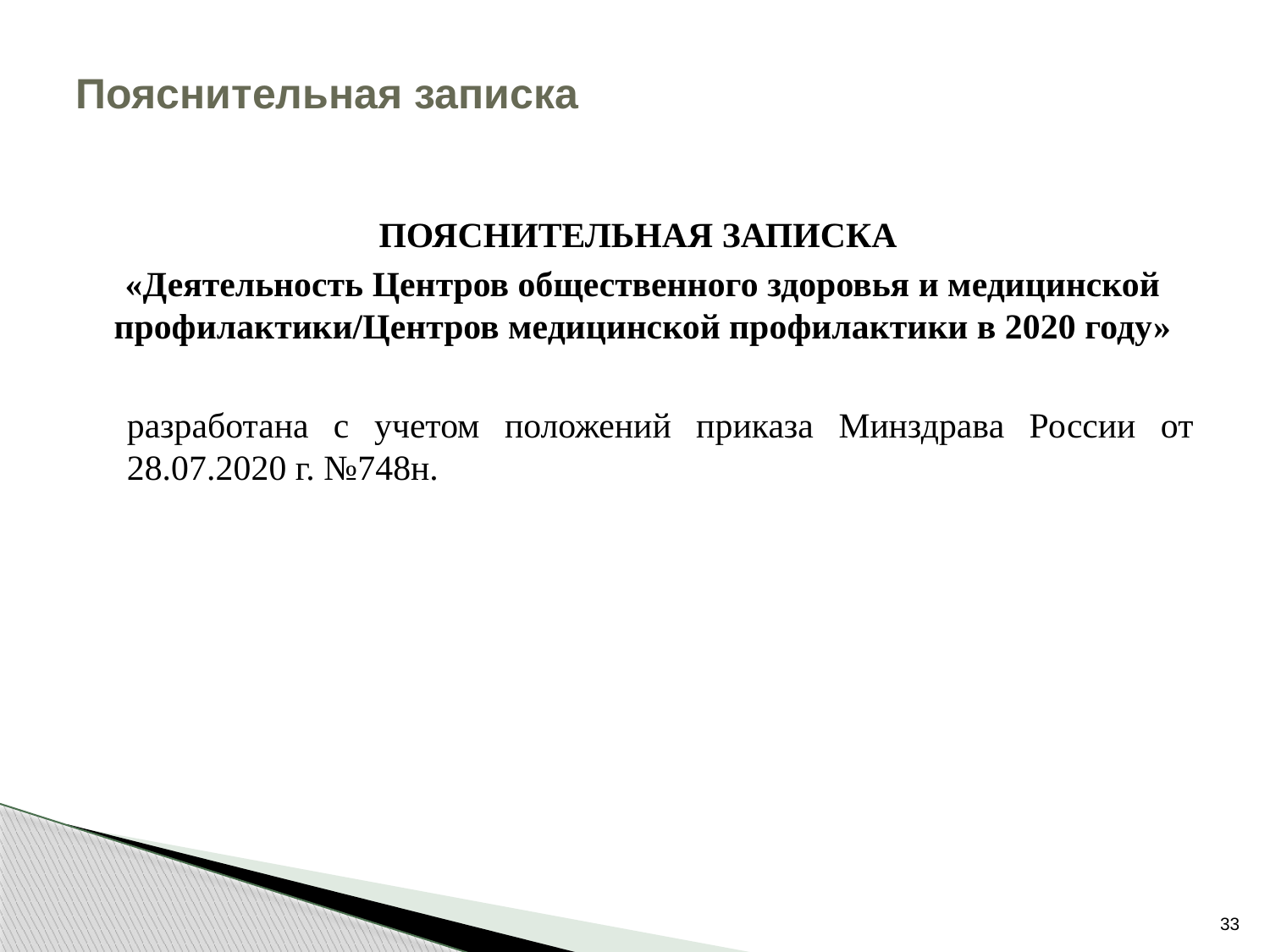

# Пояснительная записка
ПОЯСНИТЕЛЬНАЯ ЗАПИСКА
«Деятельность Центров общественного здоровья и медицинской профилактики/Центров медицинской профилактики в 2020 году»

разработана с учетом положений приказа Минздрава России от 28.07.2020 г. №748н.
33